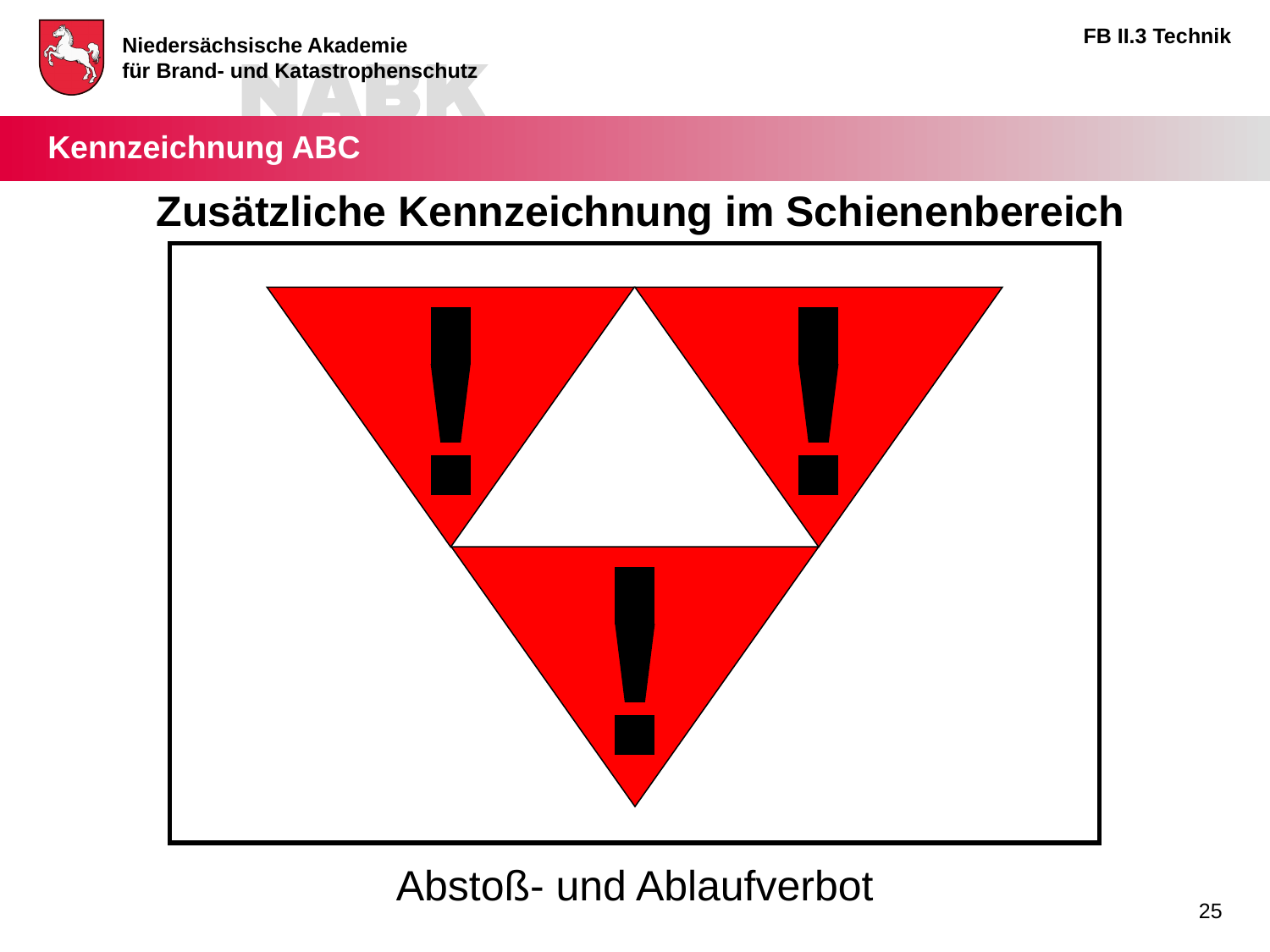

# Kennzeichnung ABC
 Zusätzliche Kennzeichnung im Schienenbereich

Abstoß- und Ablaufverbot
25